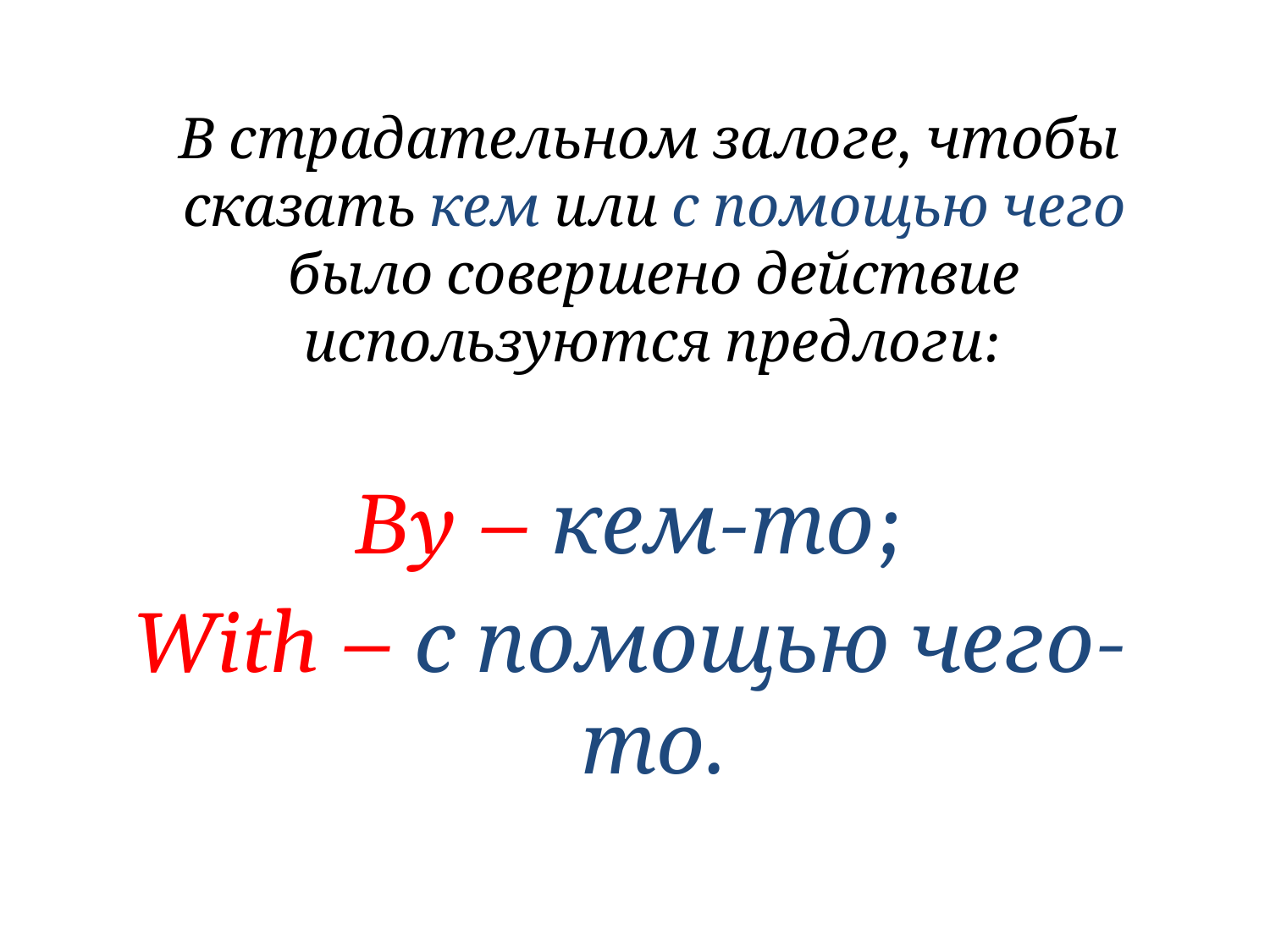

В страдательном залоге, чтобы сказать кем или с помощью чего было совершено действие используются предлоги:

By – кем-то;
With – с помощью чего-то.